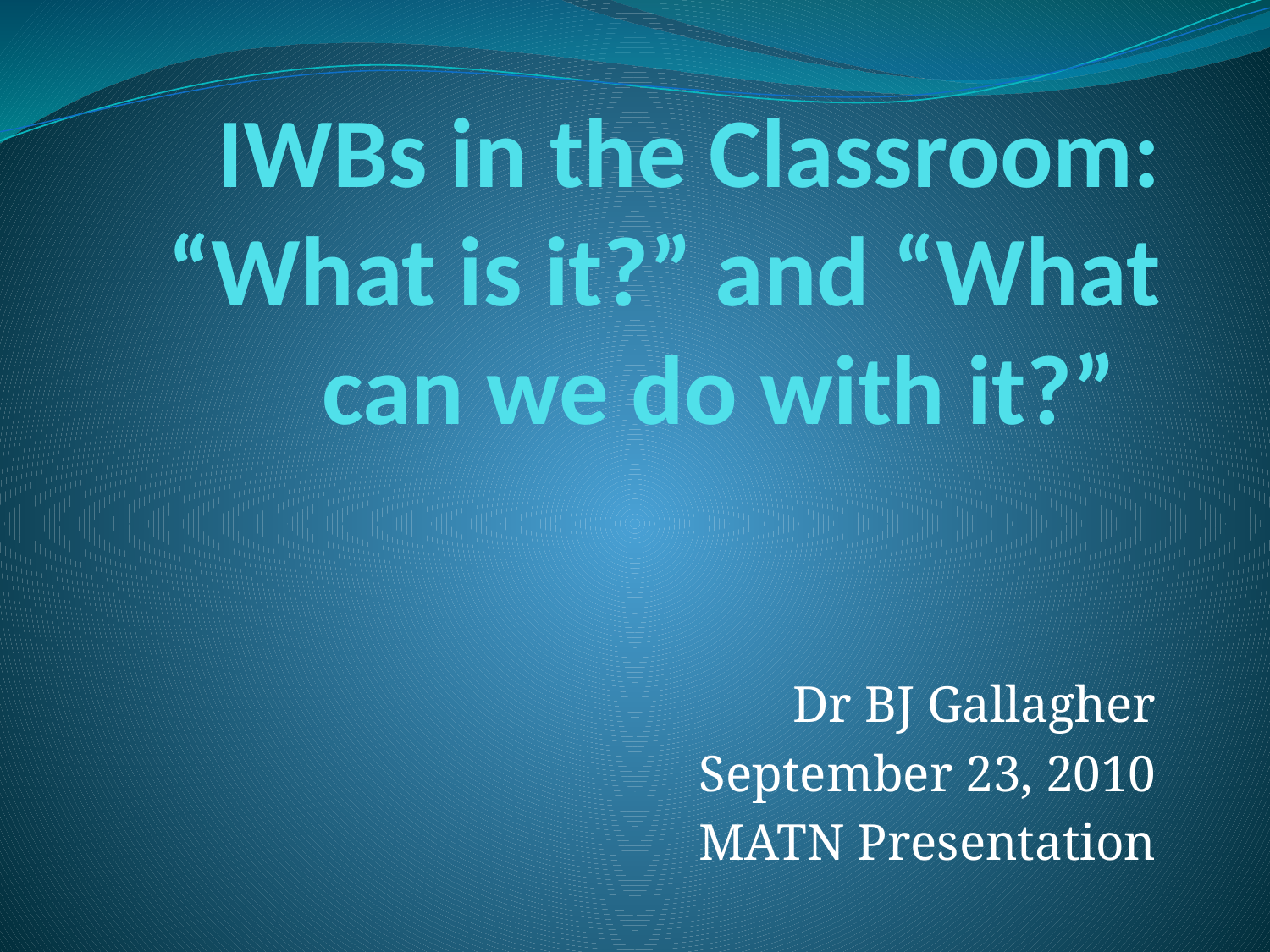

# IWBs in the Classroom: “What is it?” and “What can we do with it?”
Dr BJ Gallagher
September 23, 2010
MATN Presentation